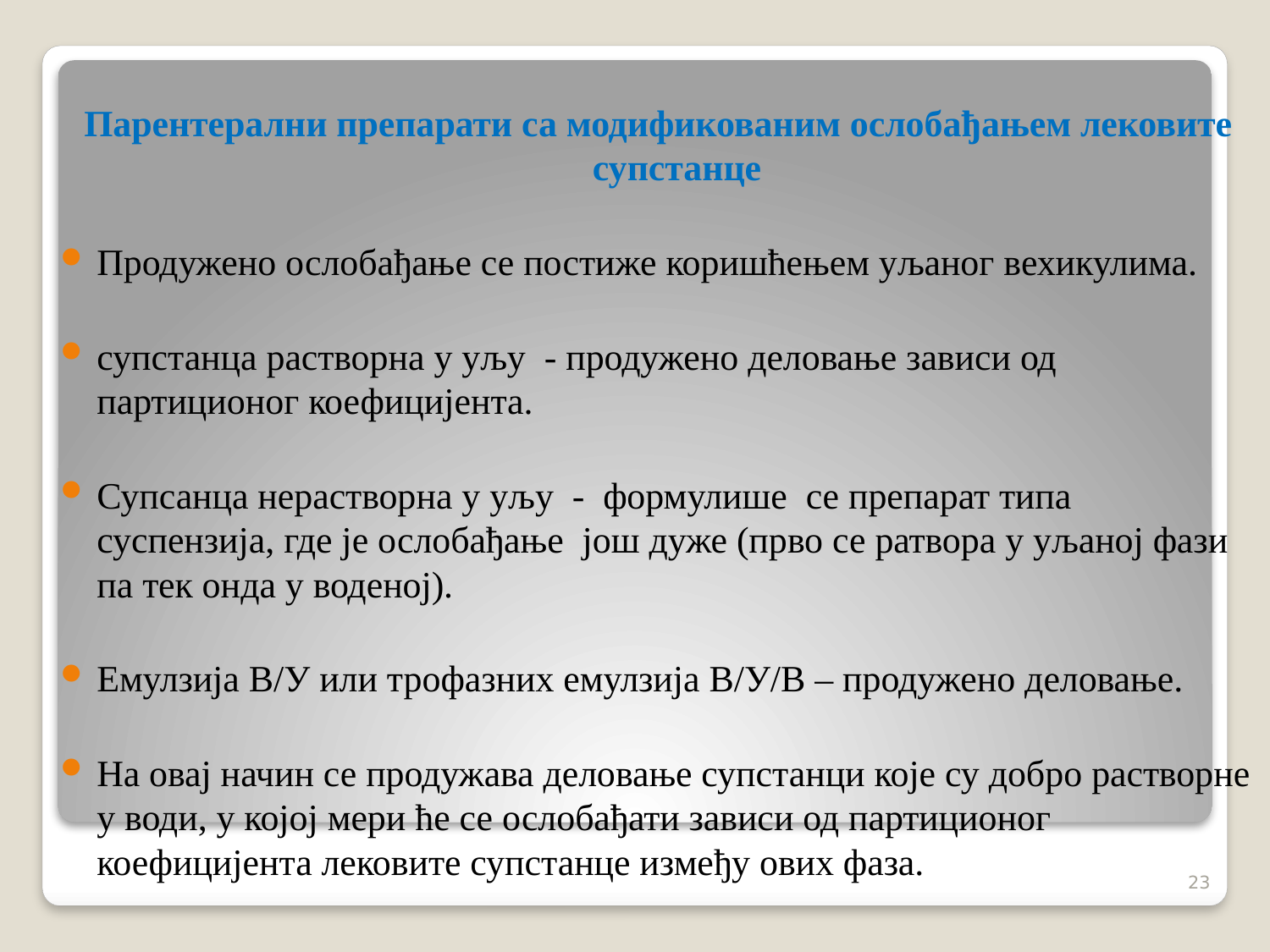

Парентерални препарати са модификованим ослобађањем лековите супстанце

Продужено ослобађање се постиже коришћењем уљаног вехикулима.

супстанца растворна у уљу  - продужено деловање зависи од партиционог коефицијента.

Супсанца нерастворна у уљу  -  формулише  се препарат типа суспензија, где је ослобађање  још дуже (прво се ратвора у уљаној фази па тек онда у воденој).

Емулзија В/У или трофазних емулзија В/У/В – продужено деловање.

На овај начин се продужава деловање супстанци које су добро растворне у води, у којој мери ће се ослобађати зависи од партиционог коефицијента лековите супстанце између ових фаза.

23